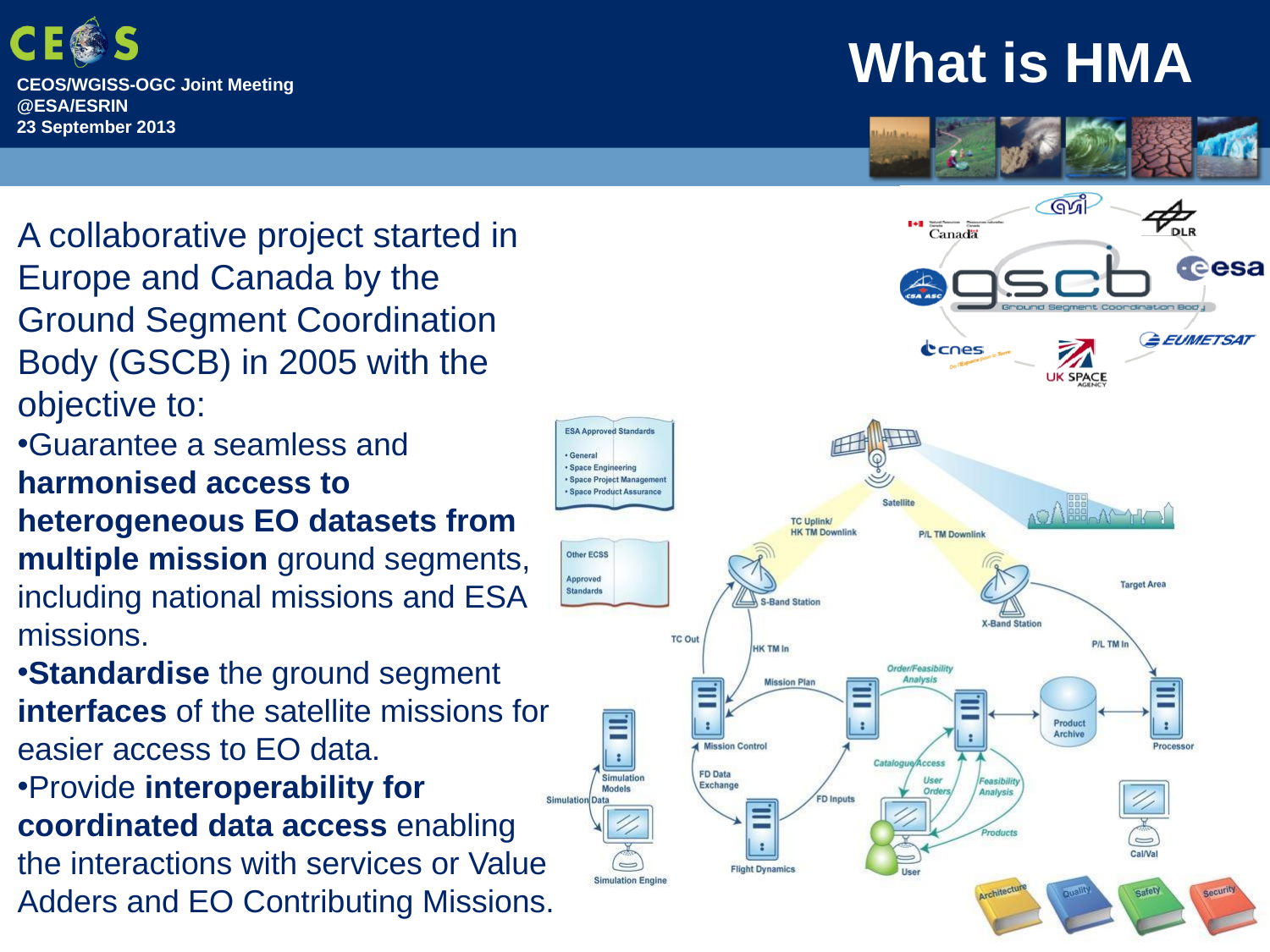

# What is HMA

A collaborative project started in Europe and Canada by the Ground Segment Coordination Body (GSCB) in 2005 with the objective to:
Guarantee a seamless and harmonised access to heterogeneous EO datasets from multiple mission ground segments, including national missions and ESA missions.
Standardise the ground segment interfaces of the satellite missions for easier access to EO data.
Provide interoperability for coordinated data access enabling the interactions with services or Value Adders and EO Contributing Missions.